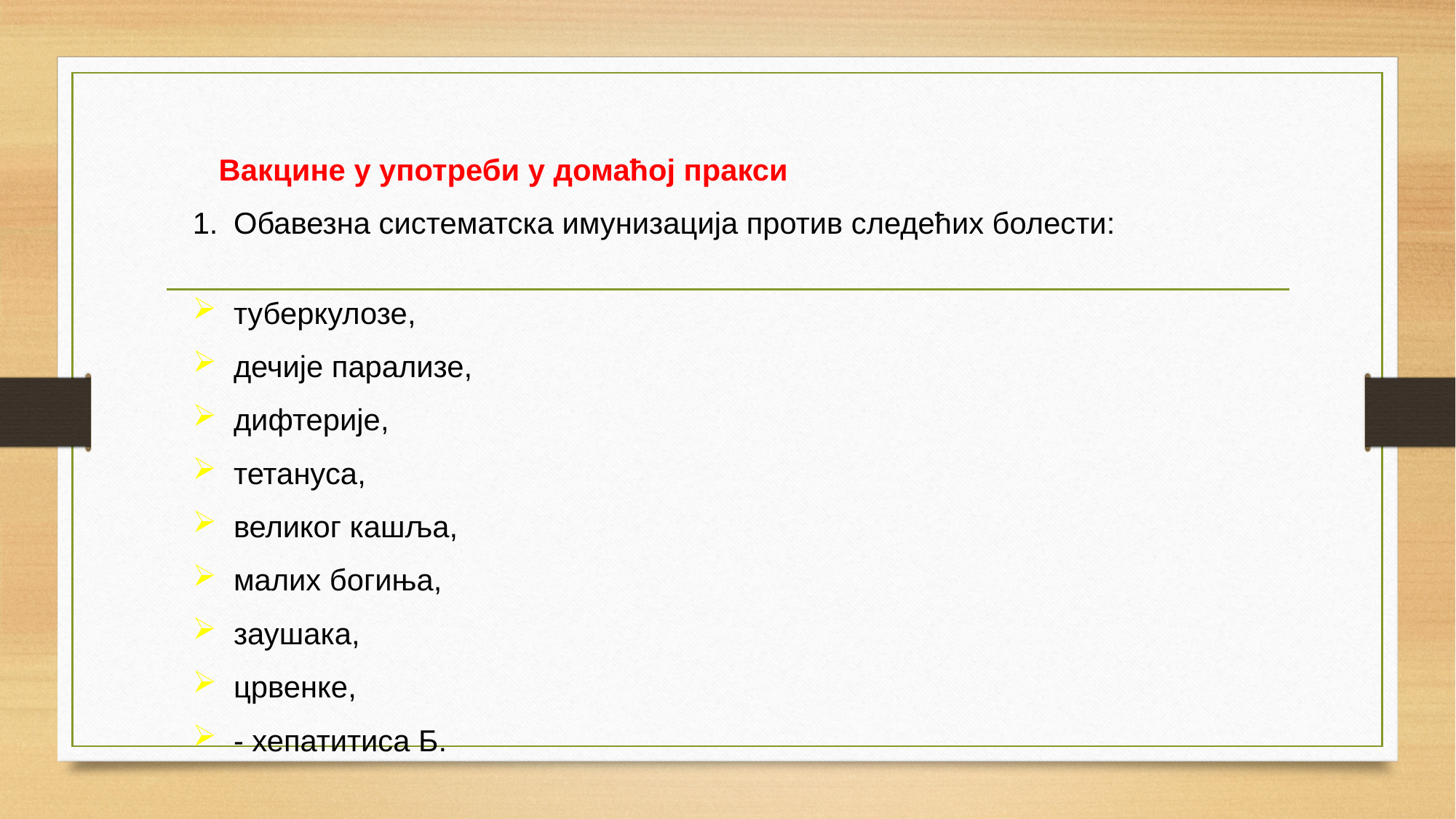

Вакцине у употреби у домаћој пракси
Обавезна систематска имунизација против следећих болести:
туберкулозе,
дечије парализе,
дифтерије,
тетануса,
великог кашља,
малих богиња,
заушака,
црвенке,
- хепатитиса Б.